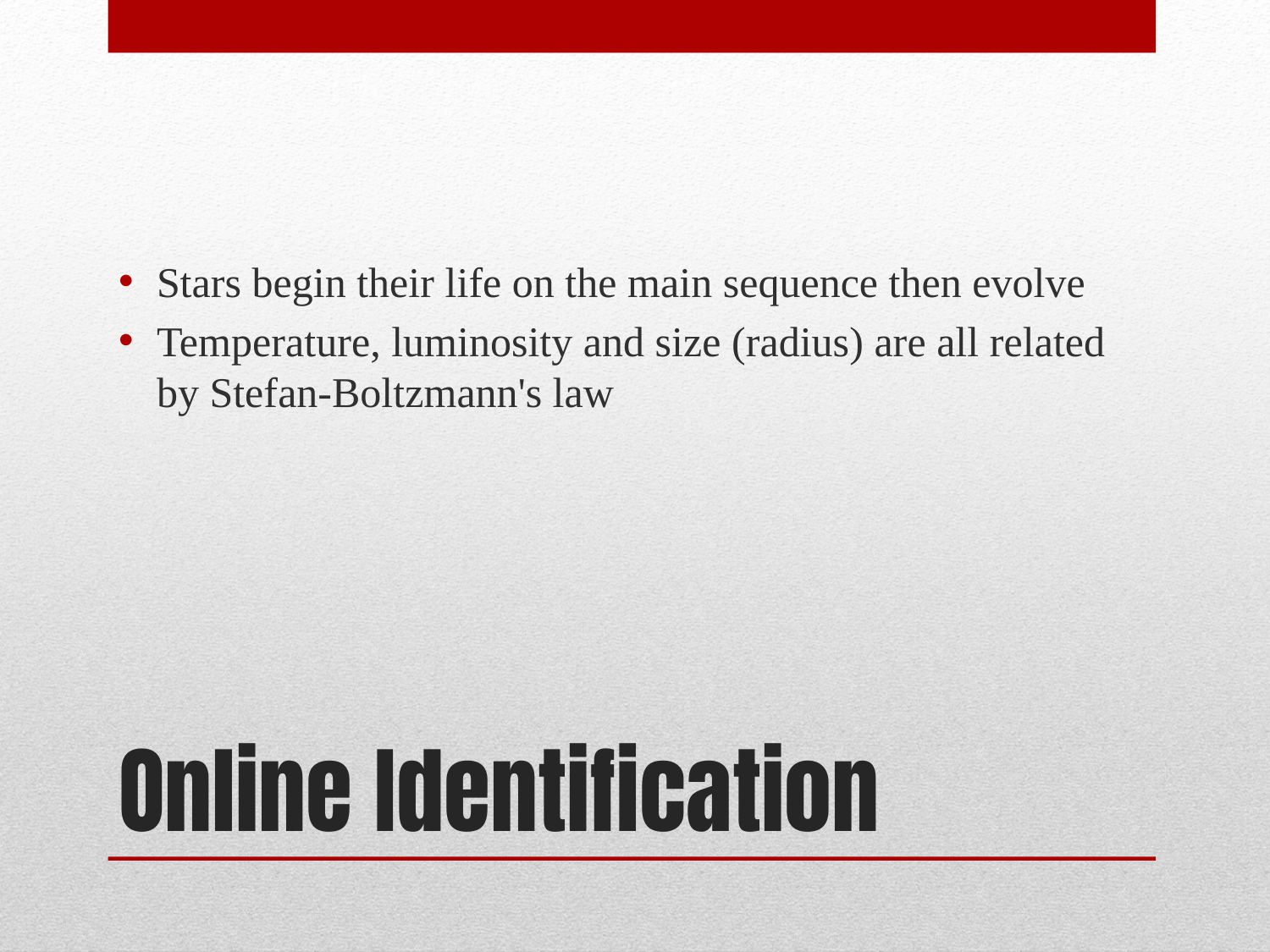

Stars begin their life on the main sequence then evolve
Temperature, luminosity and size (radius) are all related by Stefan-Boltzmann's law

# Online Identification